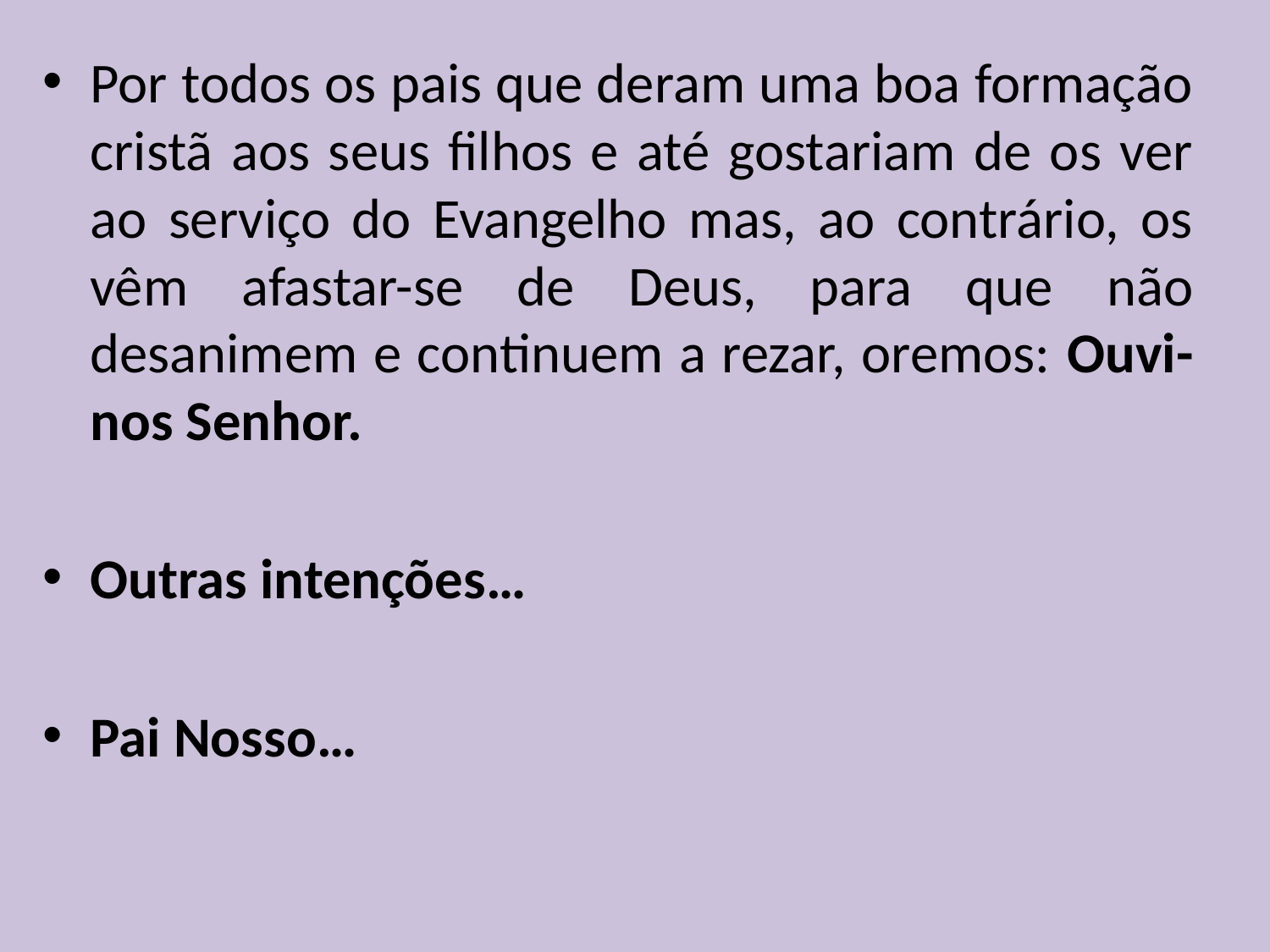

Por todos os pais que deram uma boa formação cristã aos seus filhos e até gostariam de os ver ao serviço do Evangelho mas, ao contrário, os vêm afastar-se de Deus, para que não desanimem e continuem a rezar, oremos: Ouvi-nos Senhor.

Outras intenções…

Pai Nosso…